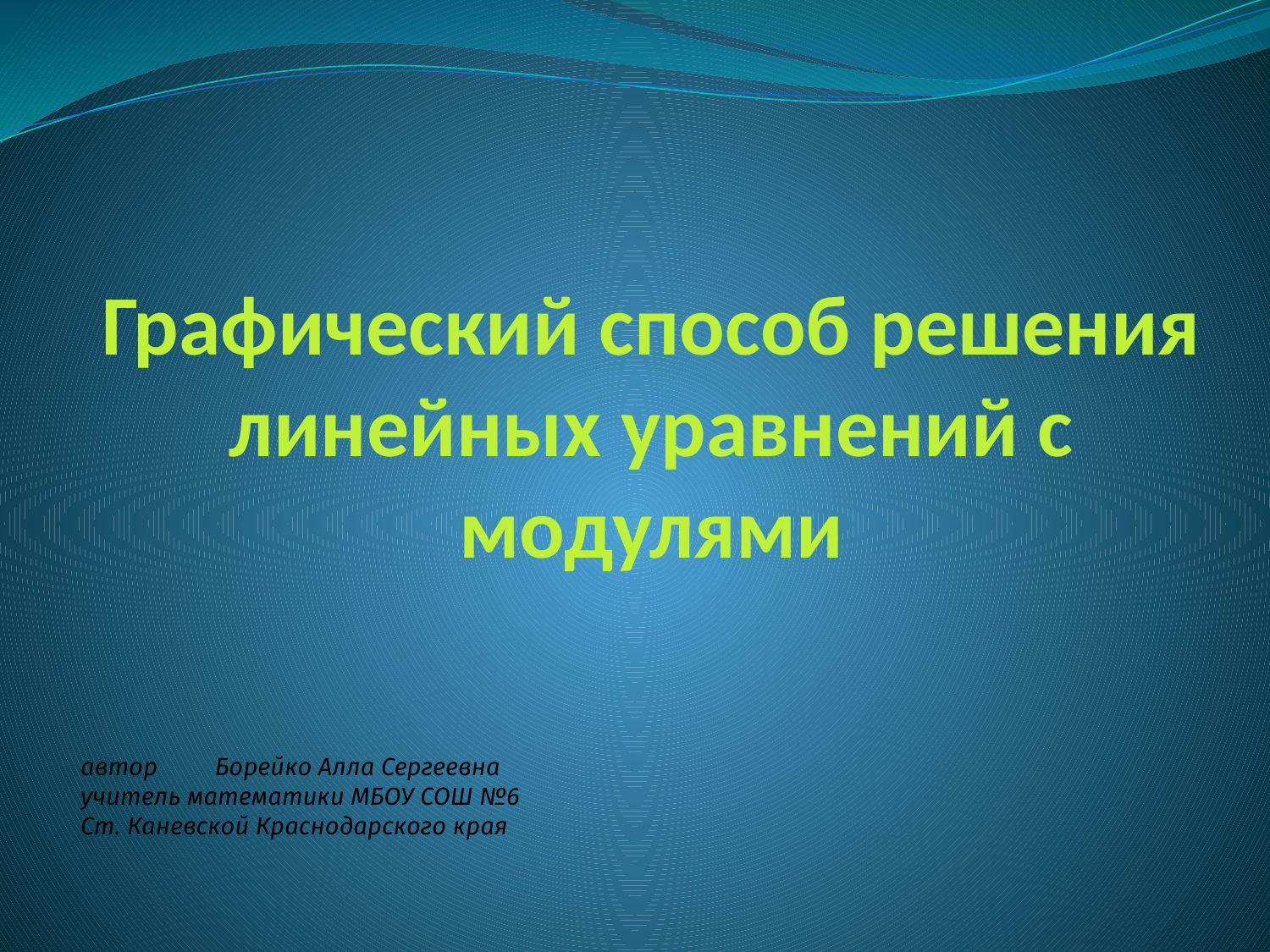

# Графический способ решения линейных уравнений с модулями
автор         Борейко Алла Сергеевна
учитель математики МБОУ СОШ №6
Ст. Каневской Краснодарского края